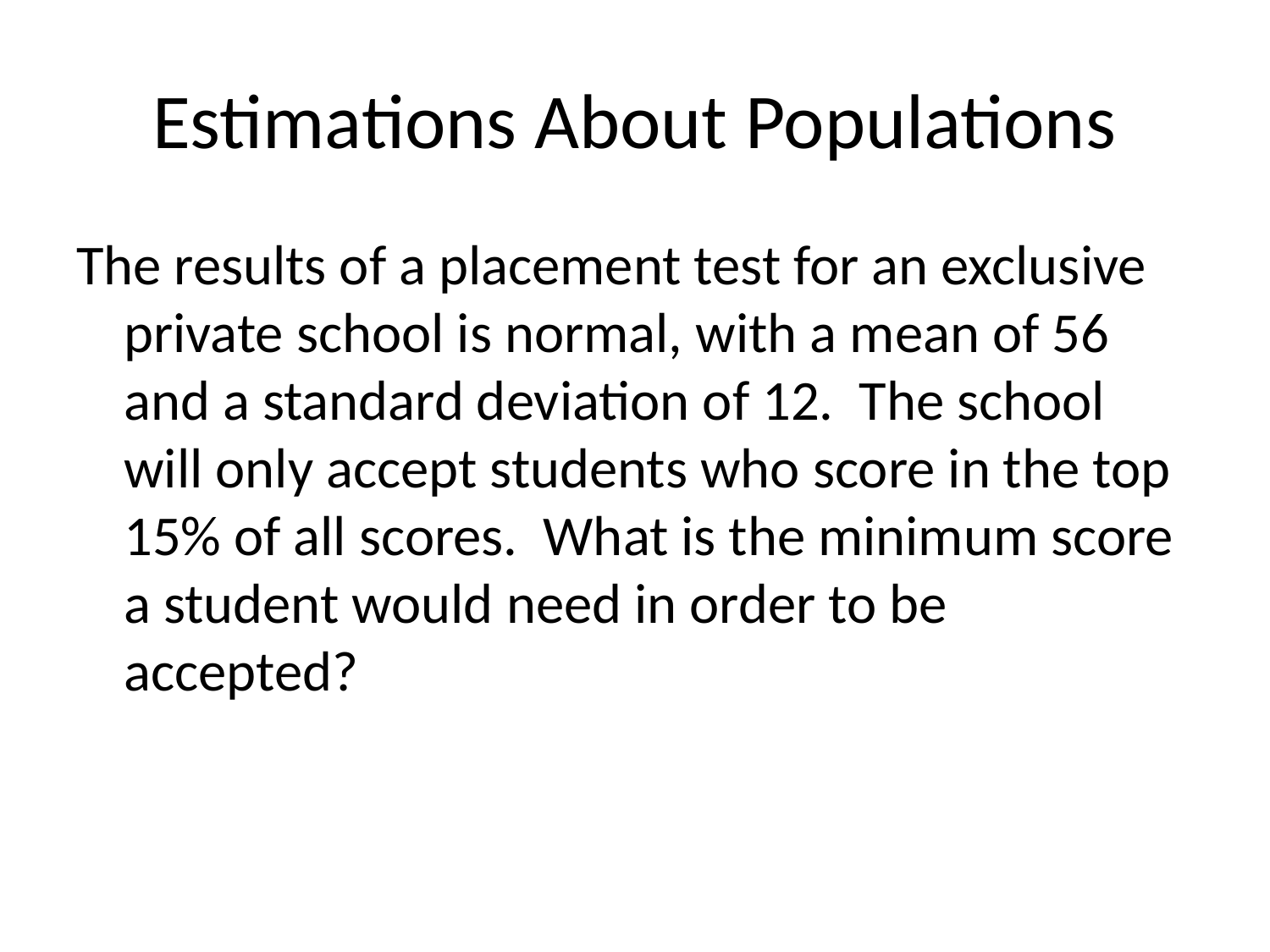

# Estimations About Populations
The results of a placement test for an exclusive private school is normal, with a mean of 56 and a standard deviation of 12.  The school will only accept students who score in the top 15% of all scores.  What is the minimum score a student would need in order to be accepted?